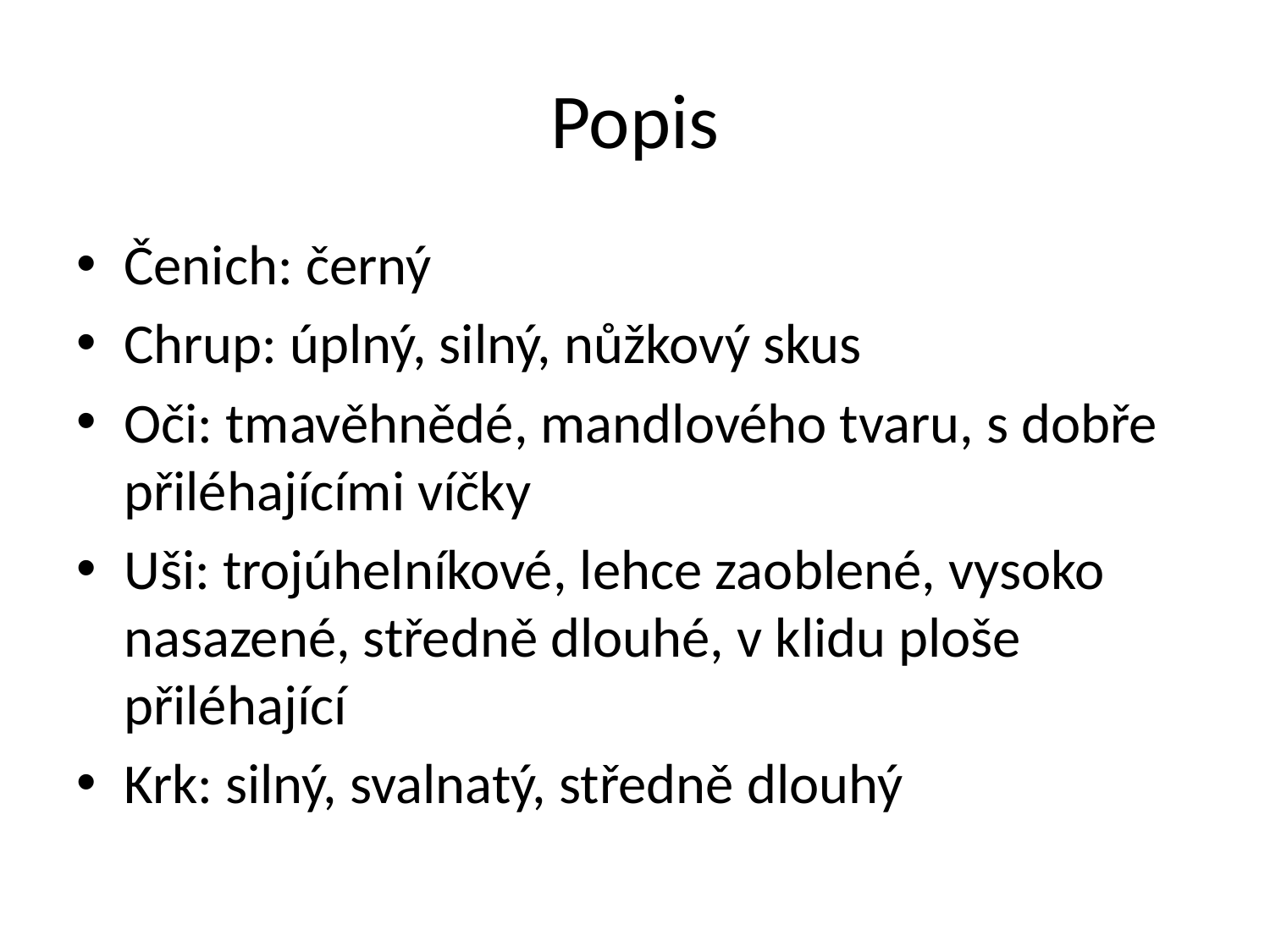

# Popis
Čenich: černý
Chrup: úplný, silný, nůžkový skus
Oči: tmavěhnědé, mandlového tvaru, s dobře přiléhajícími víčky
Uši: trojúhelníkové, lehce zaoblené, vysoko nasazené, středně dlouhé, v klidu ploše přiléhající
Krk: silný, svalnatý, středně dlouhý